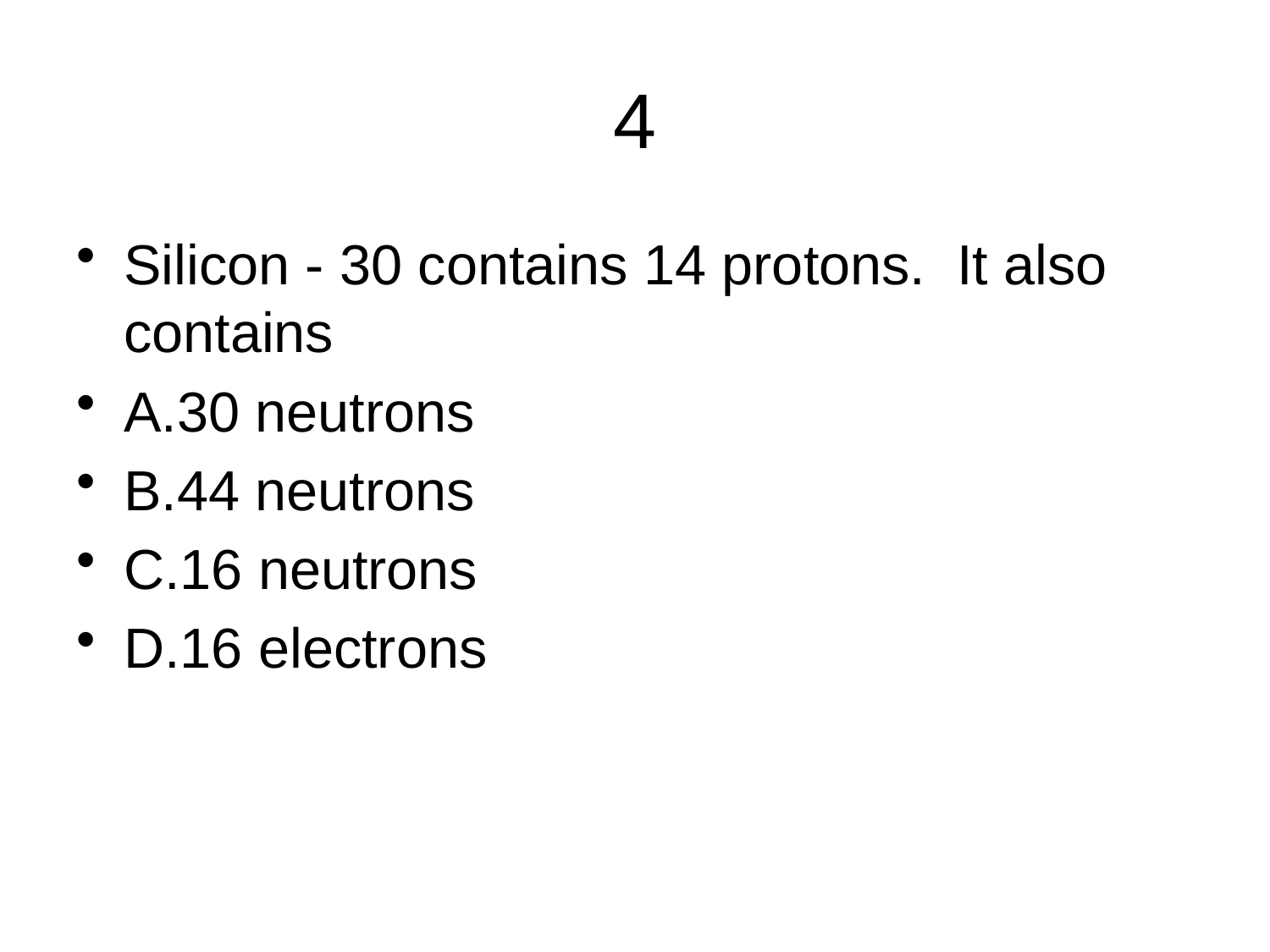

# 4
Silicon - 30 contains 14 protons.  It also contains
A.30 neutrons
B.44 neutrons
C.16 neutrons
D.16 electrons